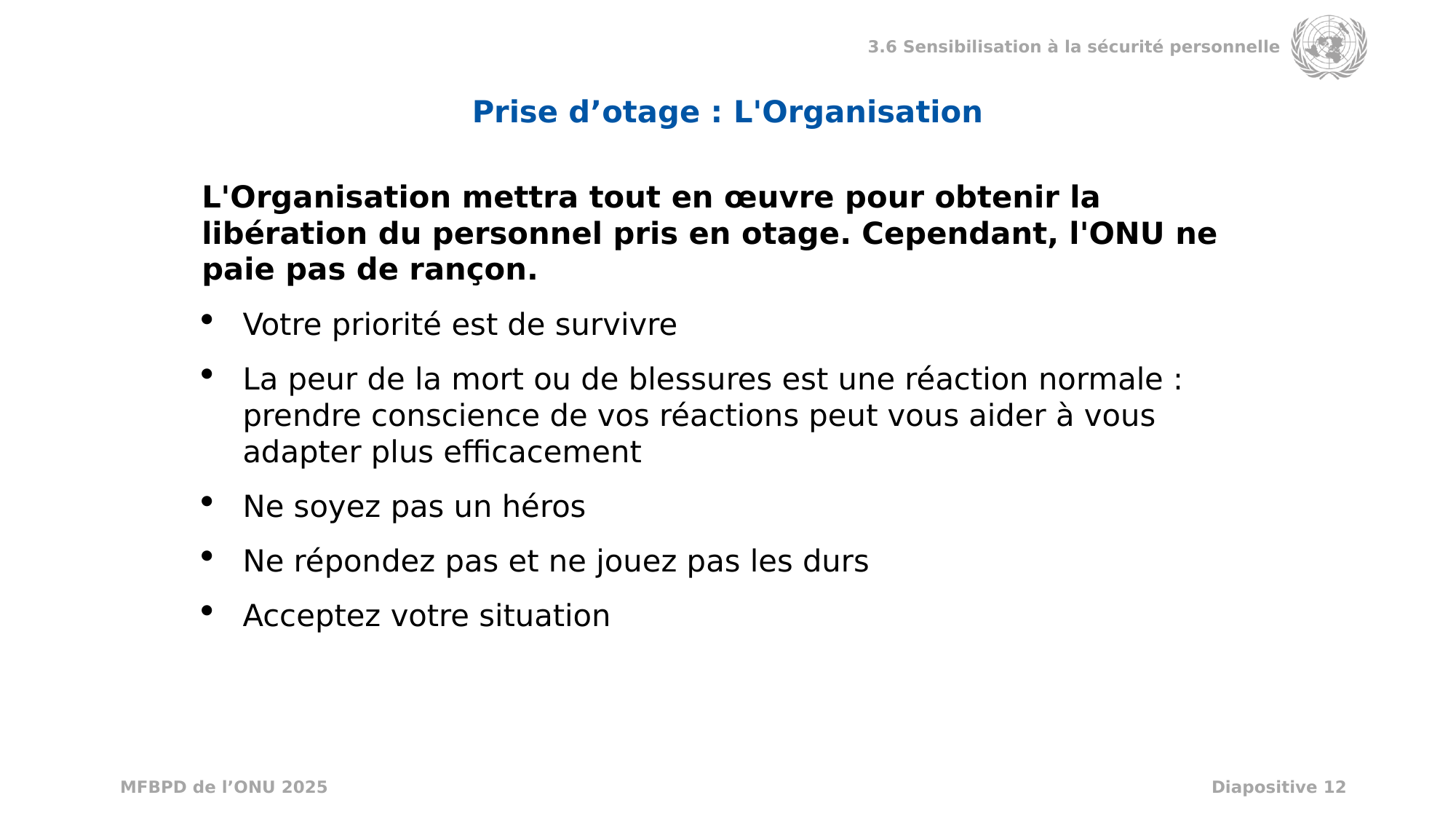

Prise d’otage : L'Organisation
L'Organisation mettra tout en œuvre pour obtenir la libération du personnel pris en otage. Cependant, l'ONU ne paie pas de rançon.
Votre priorité est de survivre
La peur de la mort ou de blessures est une réaction normale : prendre conscience de vos réactions peut vous aider à vous adapter plus efficacement
Ne soyez pas un héros
Ne répondez pas et ne jouez pas les durs
Acceptez votre situation